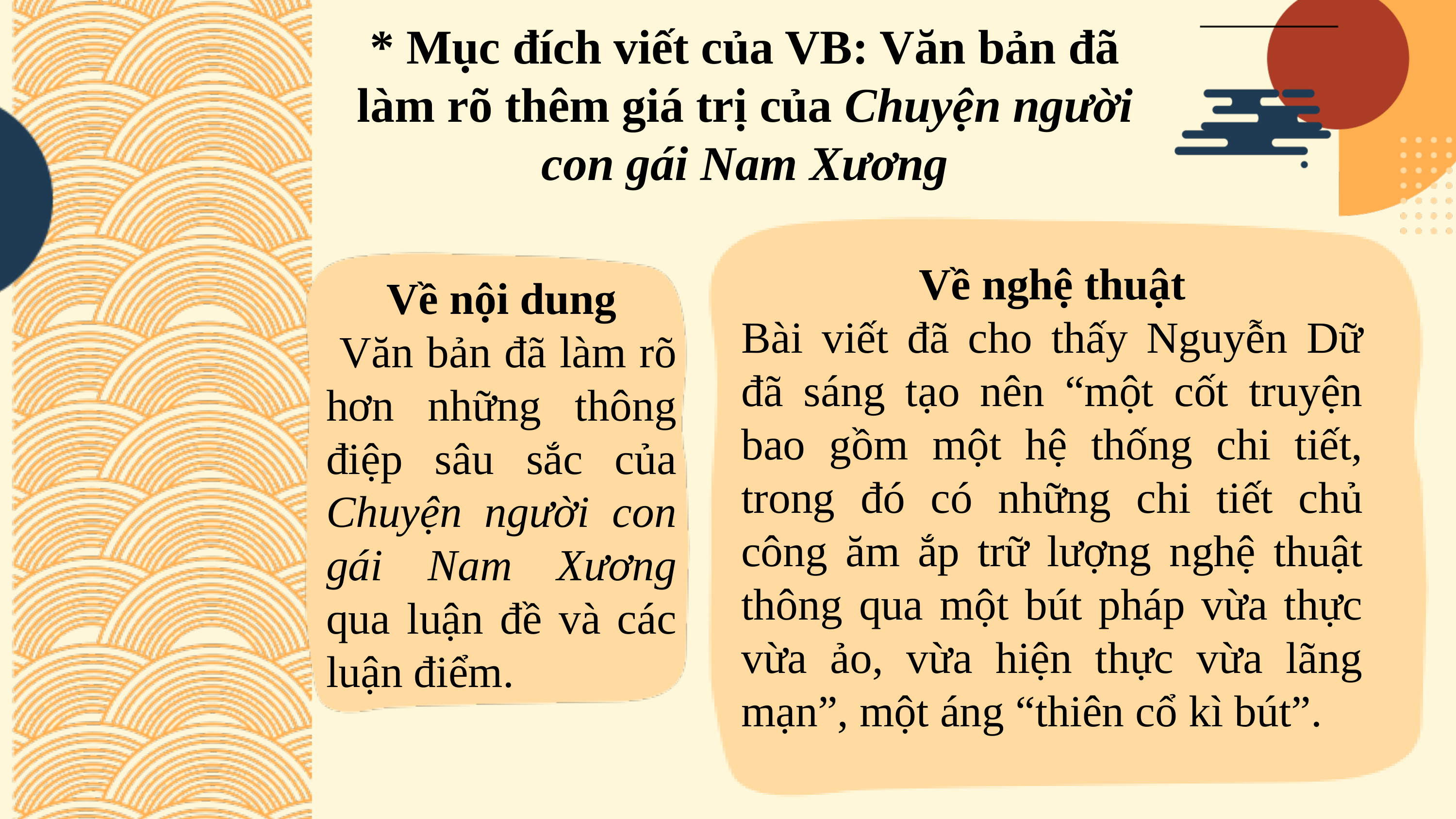

* Mục đích viết của VB: Văn bản đã làm rõ thêm giá trị của Chuyện người con gái Nam Xương

Về nghệ thuật
Bài viết đã cho thấy Nguyễn Dữ đã sáng tạo nên “một cốt truyện bao gồm một hệ thống chi tiết, trong đó có những chi tiết chủ công ăm ắp trữ lượng nghệ thuật thông qua một bút pháp vừa thực vừa ảo, vừa hiện thực vừa lãng mạn”, một áng “thiên cổ kì bút”.
Về nội dung
 Văn bản đã làm rõ hơn những thông điệp sâu sắc của Chuyện người con gái Nam Xương qua luận đề và các luận điểm.